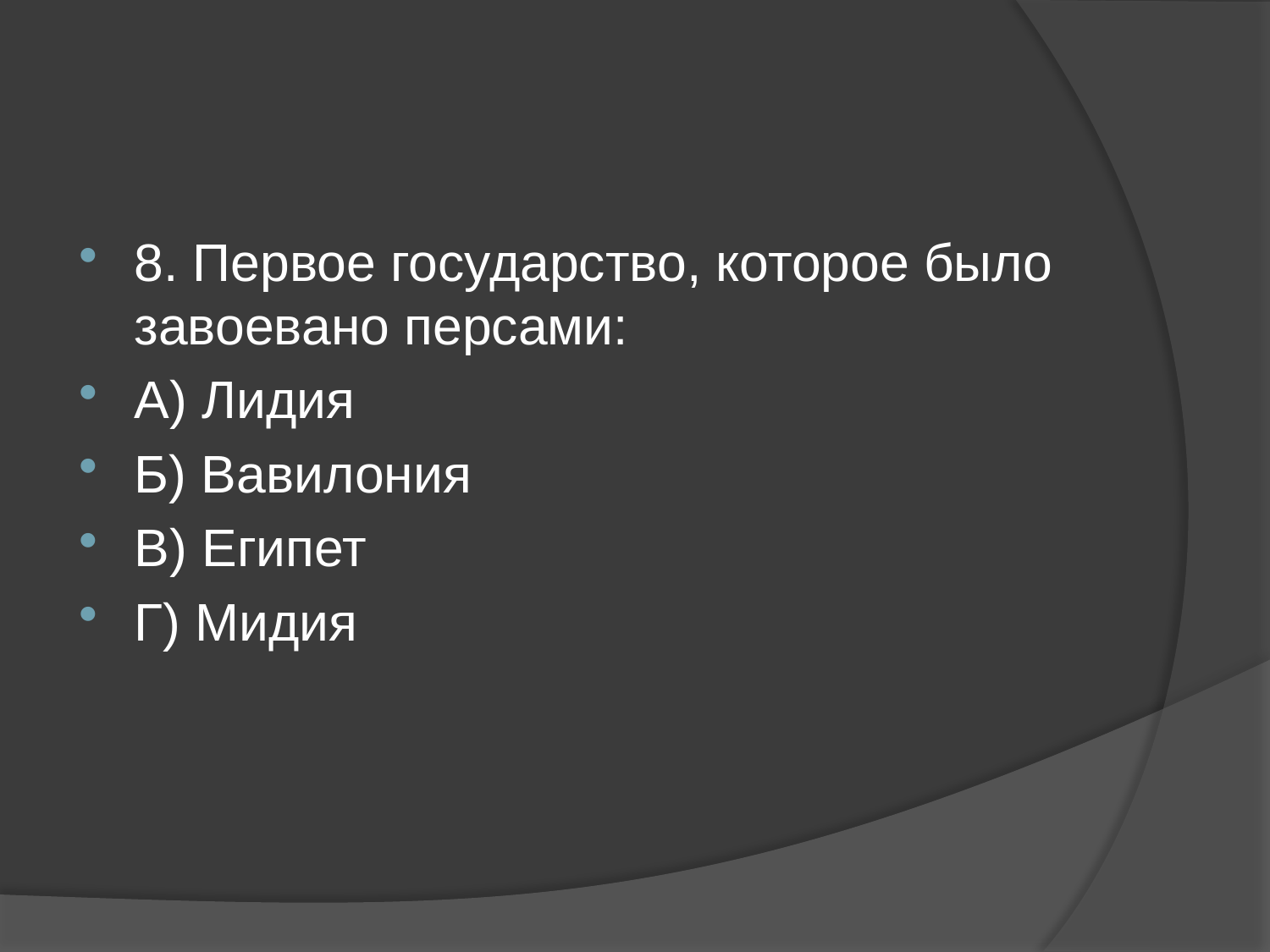

#
8. Первое государство, которое было завоевано персами:
А) Лидия
Б) Вавилония
В) Египет
Г) Мидия